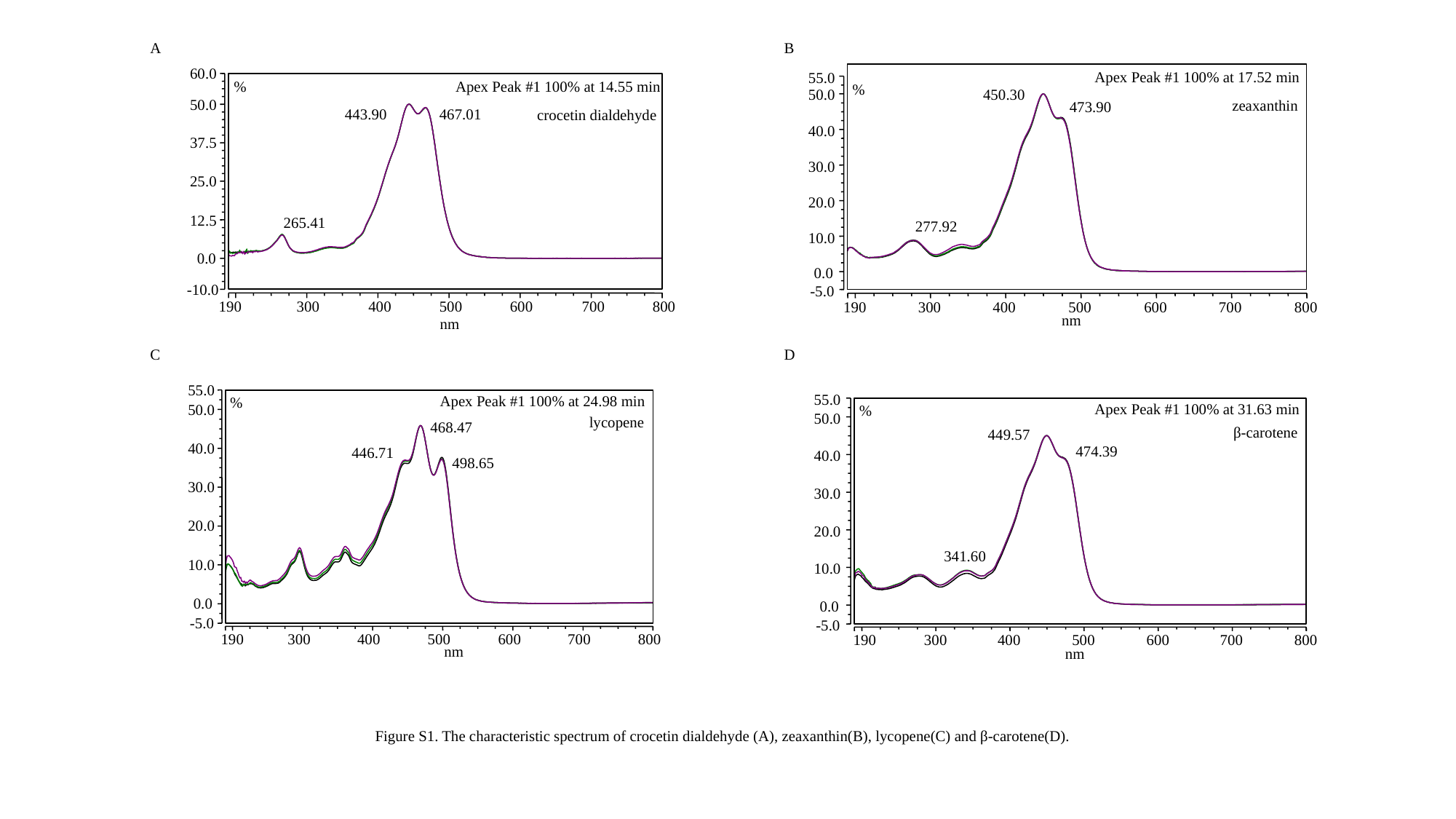

B
A

60.0
Apex Peak #1 100% at 17.52 min
55.0

%
Apex Peak #1 100% at 14.55 min
%

450.30

50.0

zeaxanthin

50.0

473.90
crocetin dialdehyde

467.01
443.90

40.0

37.5

30.0

25.0

20.0

12.5

265.41
277.92

10.0

0.0

0.0

-10.0

-5.0

190
300
400
500
600
700
800
190
300
400
500
600
700
800
nm
nm
C
D

55.0

55.0

Apex Peak #1 100% at 24.98 min
%

Apex Peak #1 100% at 31.63 min

50.0
%
lycopene

50.0

468.47
β-carotene

449.57

40.0
474.39
446.71

40.0

498.65

30.0

30.0

20.0

20.0

341.60

10.0

10.0

0.0

0.0

-5.0

-5.0

190
300
400
500
600
700
800
190
300
400
500
600
700
800
nm
nm
Figure S1. The characteristic spectrum of crocetin dialdehyde (A), zeaxanthin(B), lycopene(C) and β-carotene(D).